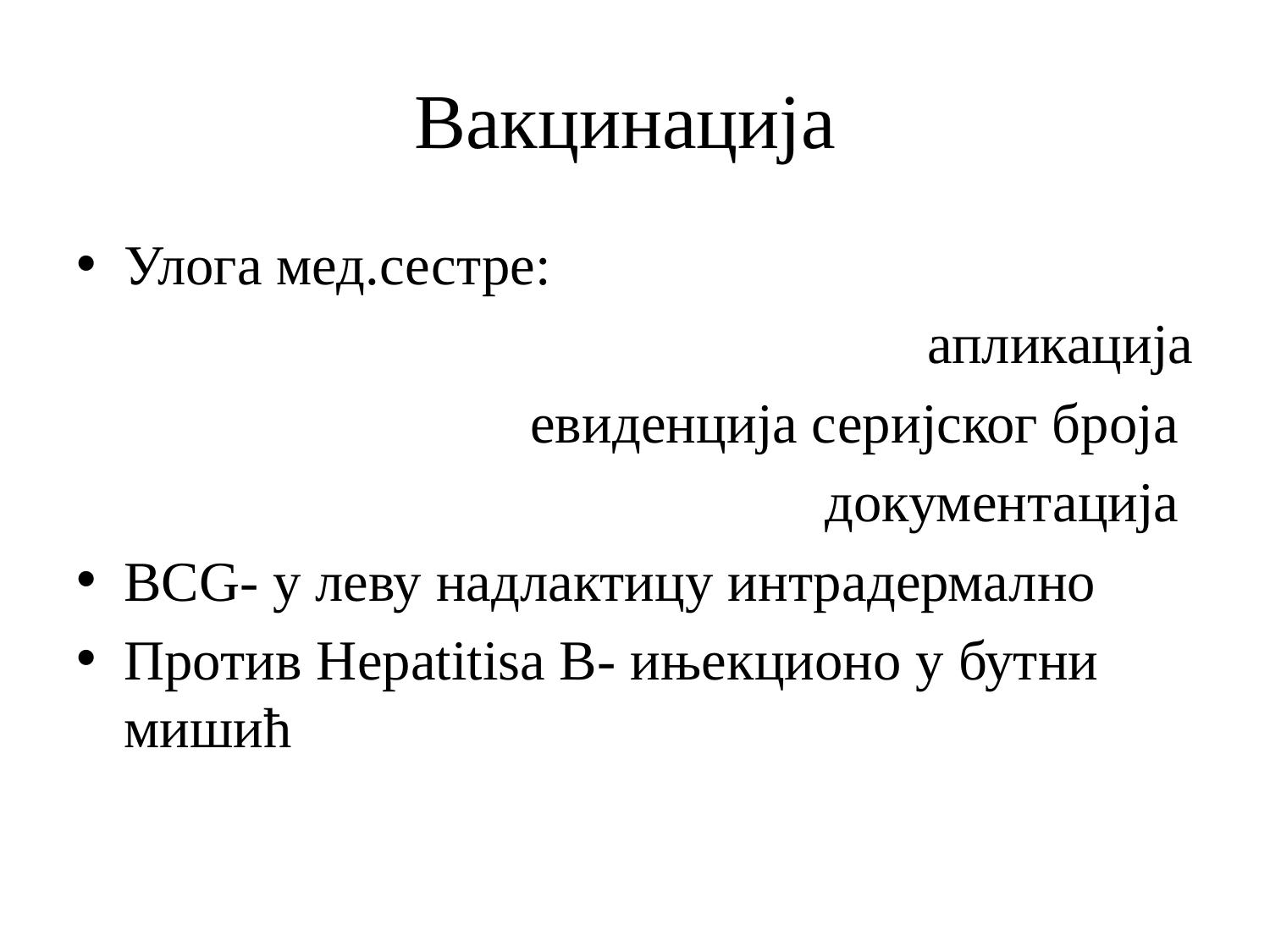

# Вакцинација
Улога мед.сестре:
апликација
евиденција серијског броја
документација
BCG- у леву надлактицу интрадермално
Против Hepatitisa B- ињекционо у бутни мишић